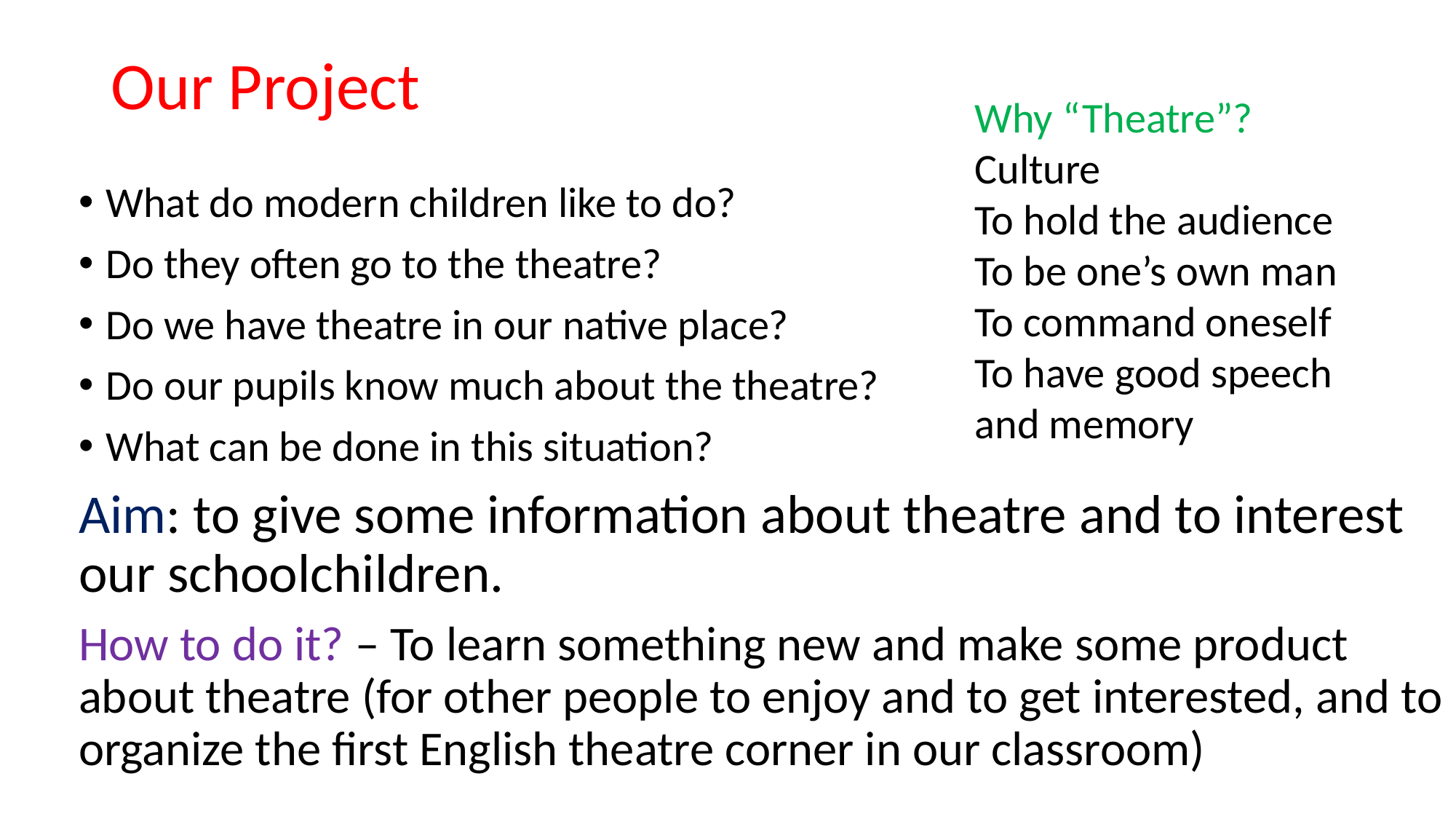

# Our Project
Why “Theatre”?
Culture
To hold the audience
To be one’s own man
To command oneself
To have good speech
and memory

What do modern children like to do?
Do they often go to the theatre?
Do we have theatre in our native place?
Do our pupils know much about the theatre?
What can be done in this situation?
Aim: to give some information about theatre and to interest our schoolchildren.
How to do it? – To learn something new and make some product about theatre (for other people to enjoy and to get interested, and to organize the first English theatre corner in our classroom)